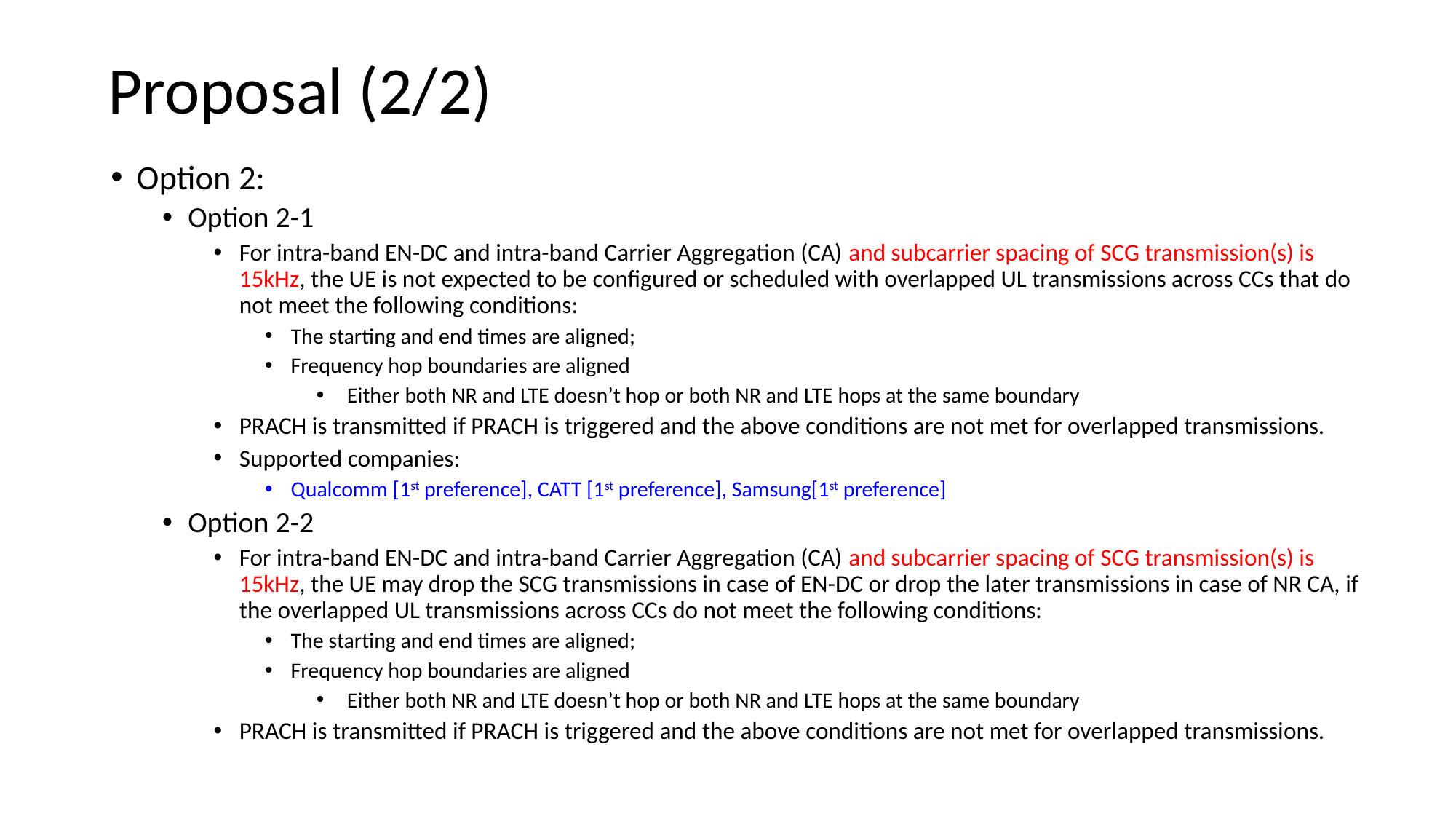

# Proposal (2/2)
Option 2:
Option 2-1
For intra-band EN-DC and intra-band Carrier Aggregation (CA) and subcarrier spacing of SCG transmission(s) is 15kHz, the UE is not expected to be configured or scheduled with overlapped UL transmissions across CCs that do not meet the following conditions:
The starting and end times are aligned;
Frequency hop boundaries are aligned
 Either both NR and LTE doesn’t hop or both NR and LTE hops at the same boundary
PRACH is transmitted if PRACH is triggered and the above conditions are not met for overlapped transmissions.
Supported companies:
Qualcomm [1st preference], CATT [1st preference], Samsung[1st preference]
Option 2-2
For intra-band EN-DC and intra-band Carrier Aggregation (CA) and subcarrier spacing of SCG transmission(s) is 15kHz, the UE may drop the SCG transmissions in case of EN-DC or drop the later transmissions in case of NR CA, if the overlapped UL transmissions across CCs do not meet the following conditions:
The starting and end times are aligned;
Frequency hop boundaries are aligned
 Either both NR and LTE doesn’t hop or both NR and LTE hops at the same boundary
PRACH is transmitted if PRACH is triggered and the above conditions are not met for overlapped transmissions.